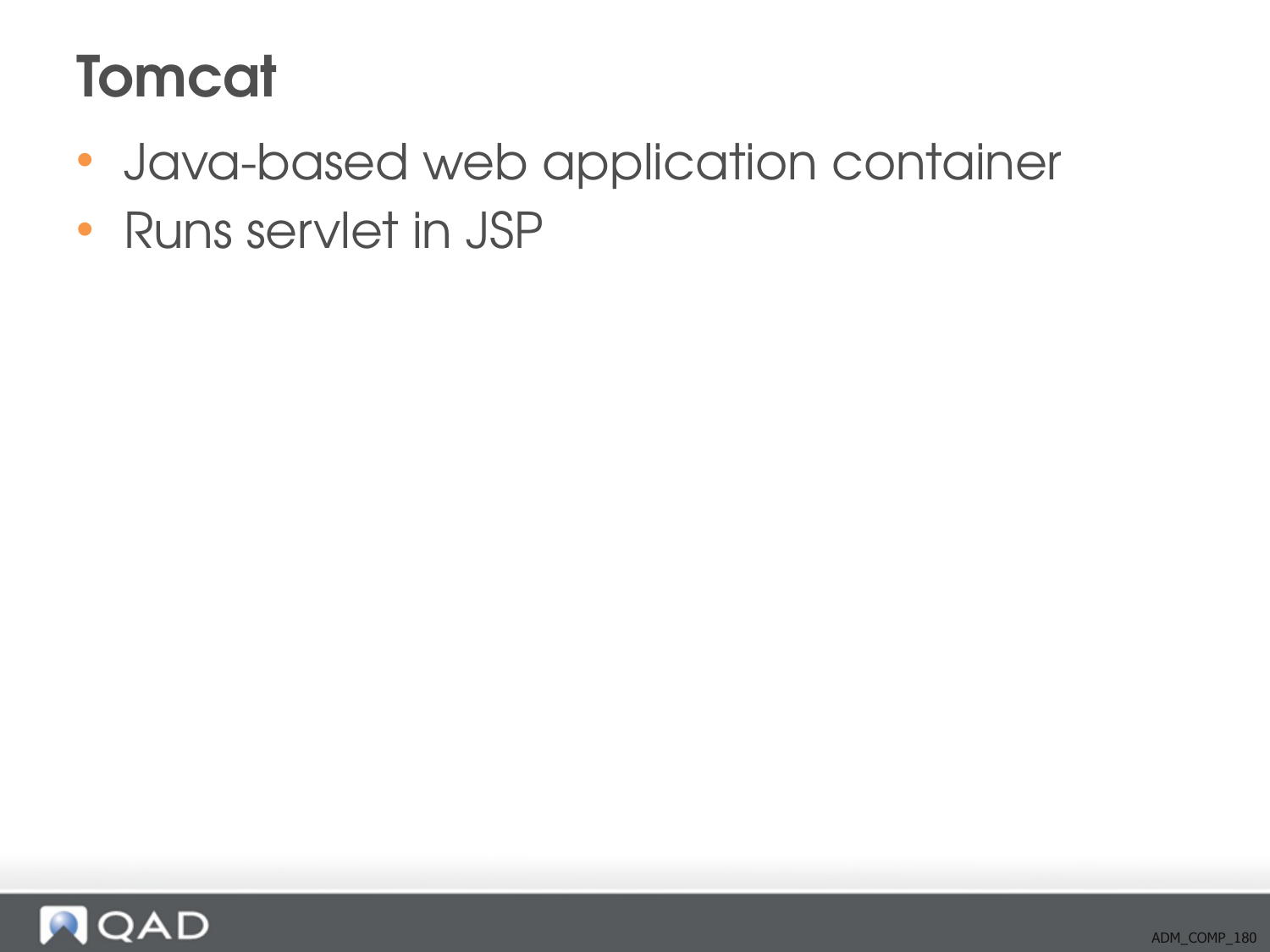

# Tomcat
Java-based web application container
Runs servlet in JSP

ADM_COMP_180